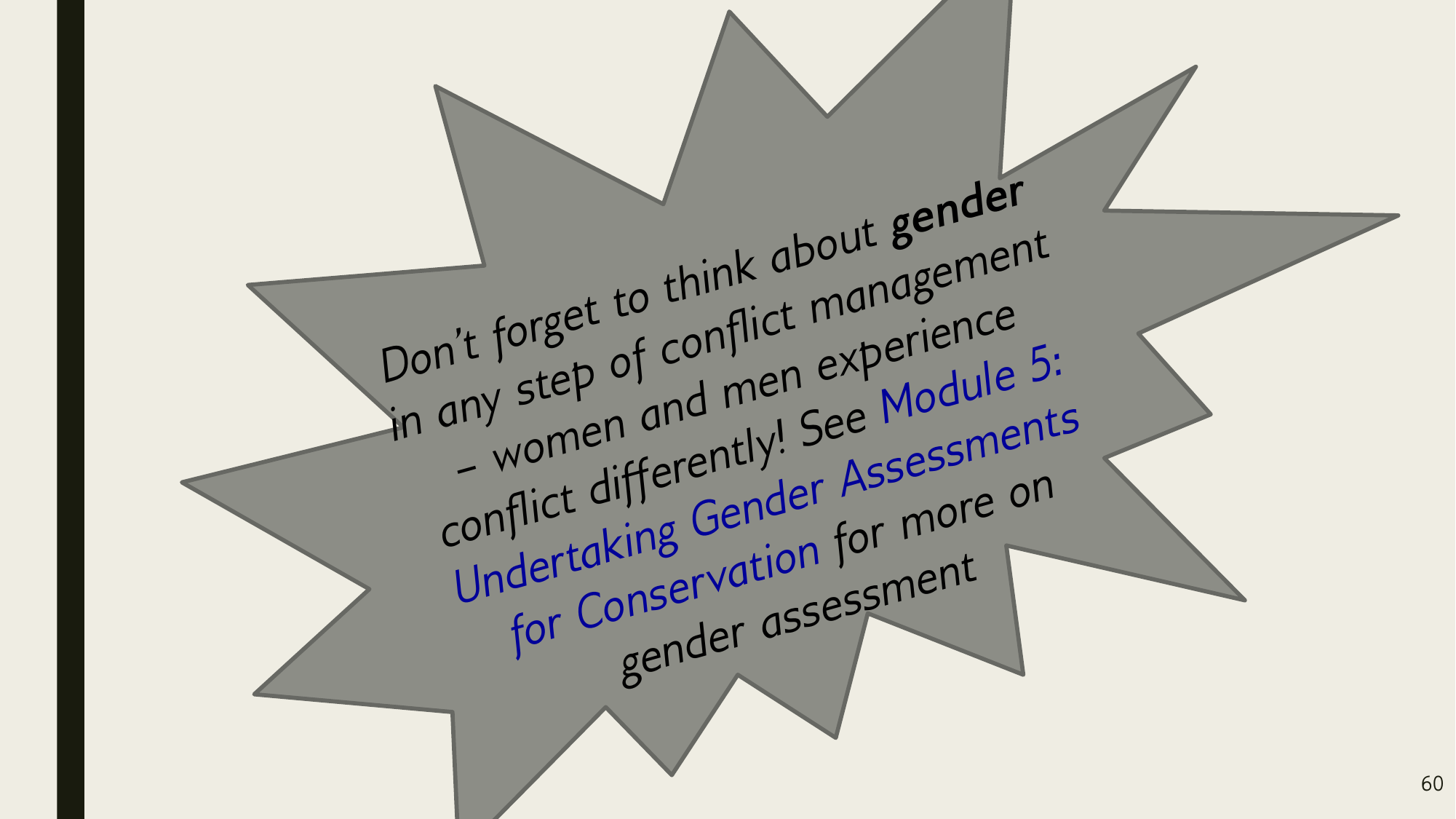

Don’t forget to think about gender in any step of conflict management – women and men experience conflict differently! See Module 5: Undertaking Gender Assessments for Conservation for more on gender assessment
60